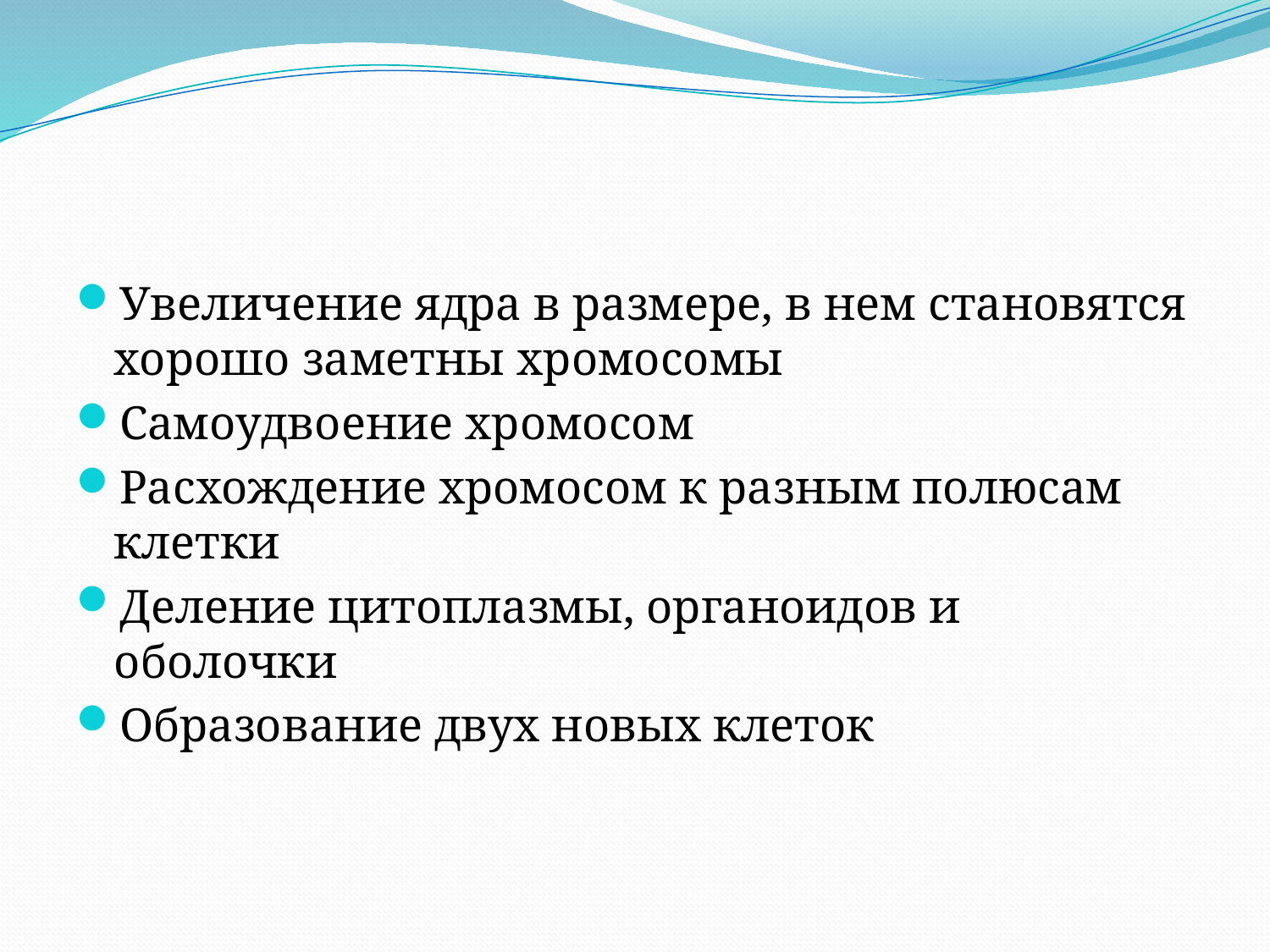

#
Увеличение ядра в размере, в нем становятся хорошо заметны хромосомы
Самоудвоение хромосом
Расхождение хромосом к разным полюсам клетки
Деление цитоплазмы, органоидов и оболочки
Образование двух новых клеток